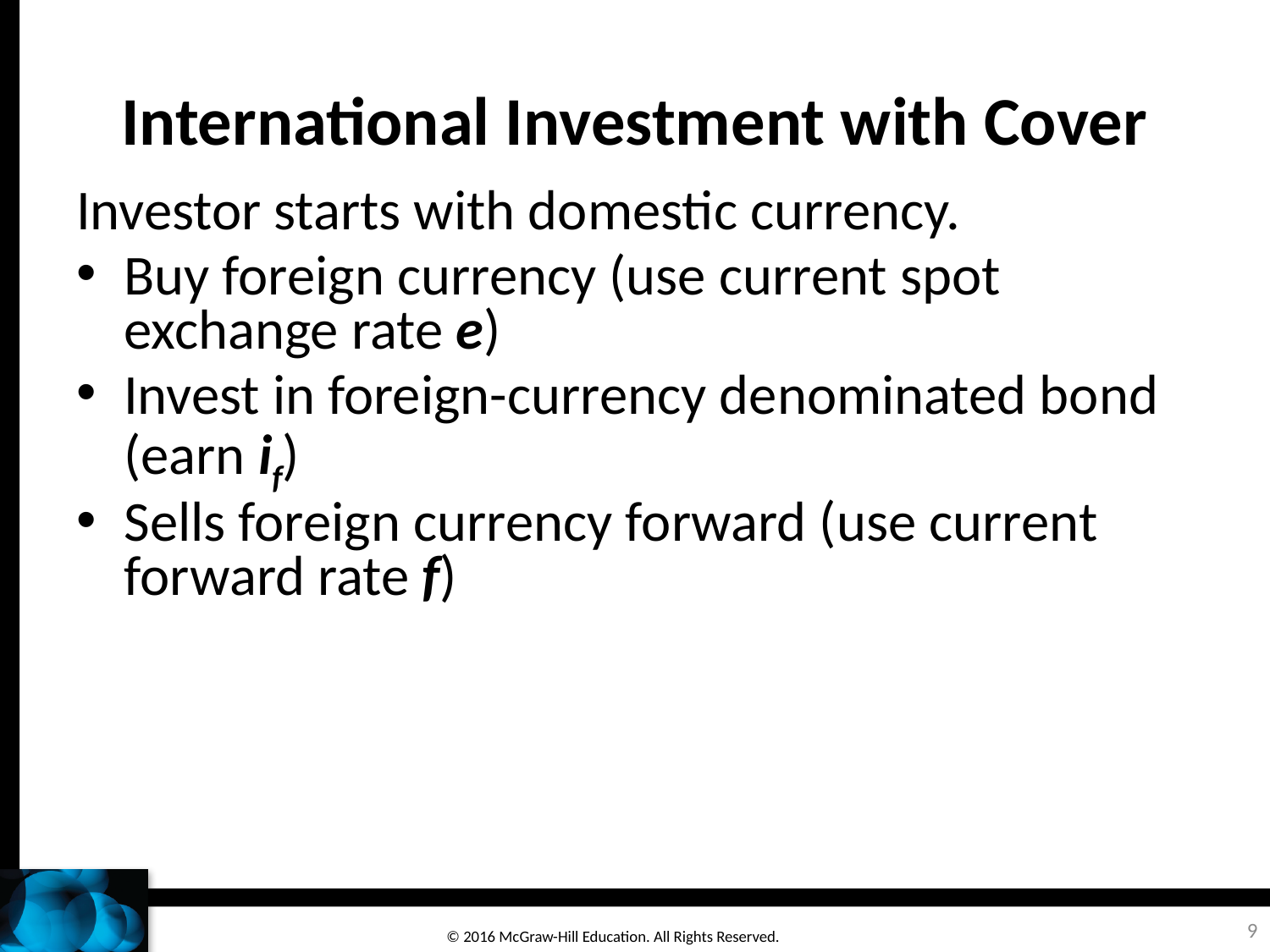

# International Investment with Cover
Investor starts with domestic currency.
Buy foreign currency (use current spot exchange rate e)
Invest in foreign-currency denominated bond (earn if)
Sells foreign currency forward (use current forward rate f)

9
© 2016 McGraw-Hill Education. All Rights Reserved.